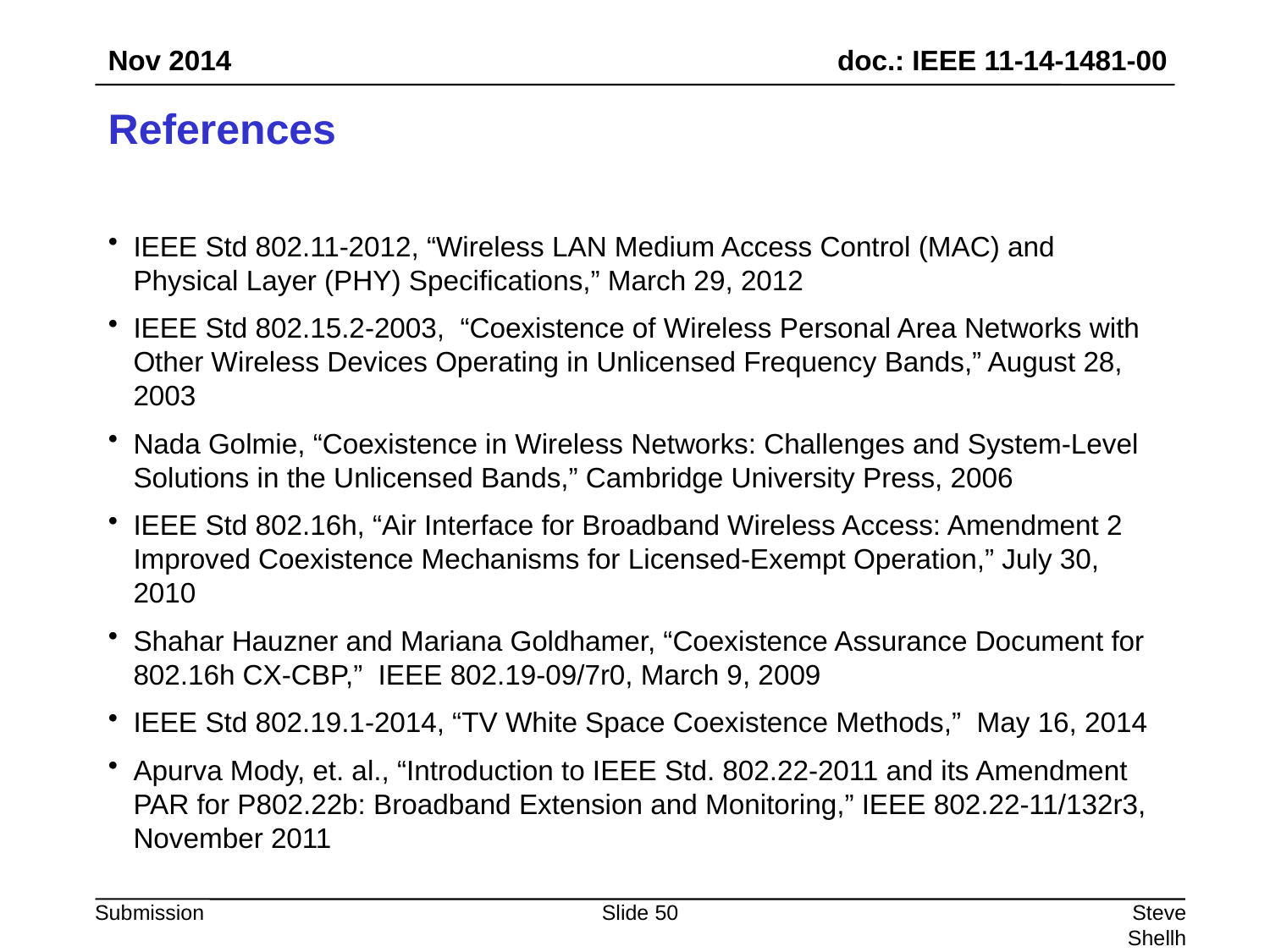

Nov 2014
# References
IEEE Std 802.11-2012, “Wireless LAN Medium Access Control (MAC) and Physical Layer (PHY) Specifications,” March 29, 2012
IEEE Std 802.15.2-2003,  “Coexistence of Wireless Personal Area Networks with Other Wireless Devices Operating in Unlicensed Frequency Bands,” August 28, 2003
Nada Golmie, “Coexistence in Wireless Networks: Challenges and System-Level Solutions in the Unlicensed Bands,” Cambridge University Press, 2006
IEEE Std 802.16h, “Air Interface for Broadband Wireless Access: Amendment 2 Improved Coexistence Mechanisms for Licensed-Exempt Operation,” July 30, 2010
Shahar Hauzner and Mariana Goldhamer, “Coexistence Assurance Document for 802.16h CX-CBP,”  IEEE 802.19-09/7r0, March 9, 2009
IEEE Std 802.19.1-2014, “TV White Space Coexistence Methods,”  May 16, 2014
Apurva Mody, et. al., “Introduction to IEEE Std. 802.22-2011 and its Amendment PAR for P802.22b: Broadband Extension and Monitoring,” IEEE 802.22-11/132r3, November 2011
Slide 50
Steve Shellhammer, Qualcomm